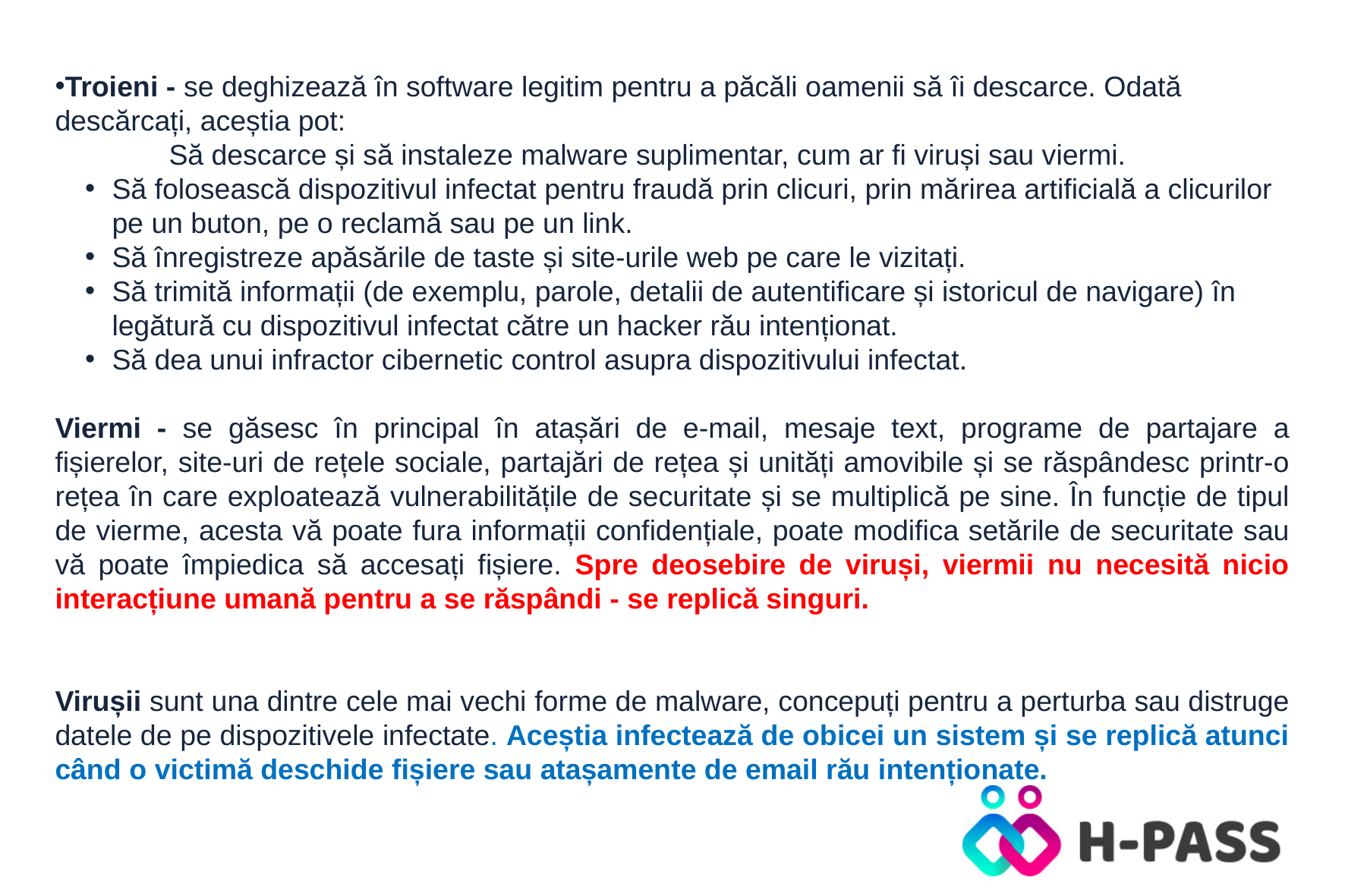

Troieni - se deghizează în software legitim pentru a păcăli oamenii să îi descarce. Odată descărcați, aceștia pot:
	Să descarce și să instaleze malware suplimentar, cum ar fi viruși sau viermi.
Să folosească dispozitivul infectat pentru fraudă prin clicuri, prin mărirea artificială a clicurilor pe un buton, pe o reclamă sau pe un link.
Să înregistreze apăsările de taste și site-urile web pe care le vizitați.
Să trimită informații (de exemplu, parole, detalii de autentificare și istoricul de navigare) în legătură cu dispozitivul infectat către un hacker rău intenționat.
Să dea unui infractor cibernetic control asupra dispozitivului infectat.
Viermi - se găsesc în principal în atașări de e-mail, mesaje text, programe de partajare a fișierelor, site-uri de rețele sociale, partajări de rețea și unități amovibile și se răspândesc printr-o rețea în care exploatează vulnerabilitățile de securitate și se multiplică pe sine. În funcție de tipul de vierme, acesta vă poate fura informații confidențiale, poate modifica setările de securitate sau vă poate împiedica să accesați fișiere. Spre deosebire de viruși, viermii nu necesită nicio interacțiune umană pentru a se răspândi - se replică singuri.

Virușii sunt una dintre cele mai vechi forme de malware, concepuți pentru a perturba sau distruge datele de pe dispozitivele infectate. Aceștia infectează de obicei un sistem și se replică atunci când o victimă deschide fișiere sau atașamente de email rău intenționate.